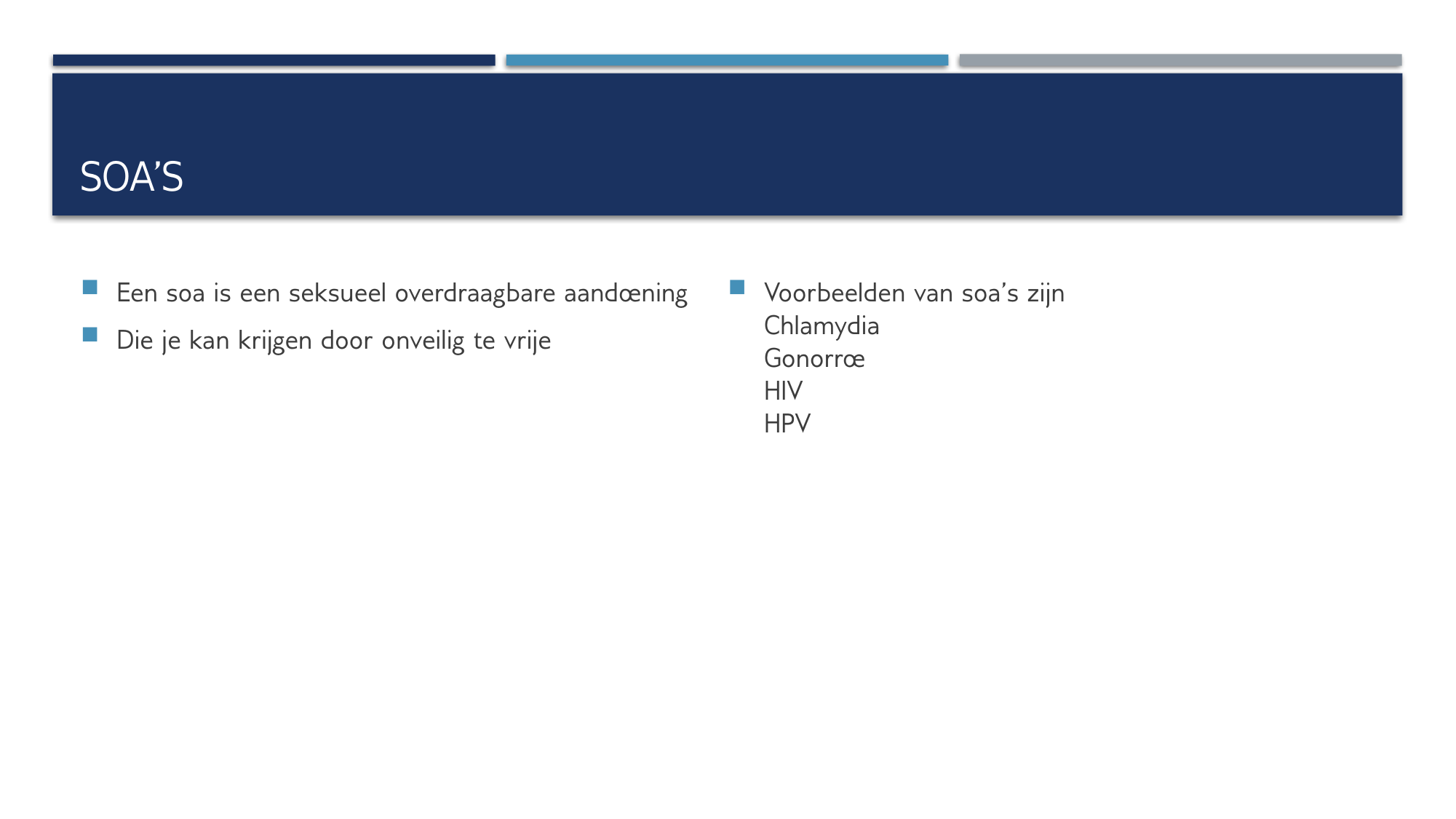

# Soa’s
Een soa is een seksueel overdraagbare aandoening
Die je kan krijgen door onveilig te vrije

Voorbeelden van soa’s zijn
Chlamydia
Gonorroe
HIV
HPV